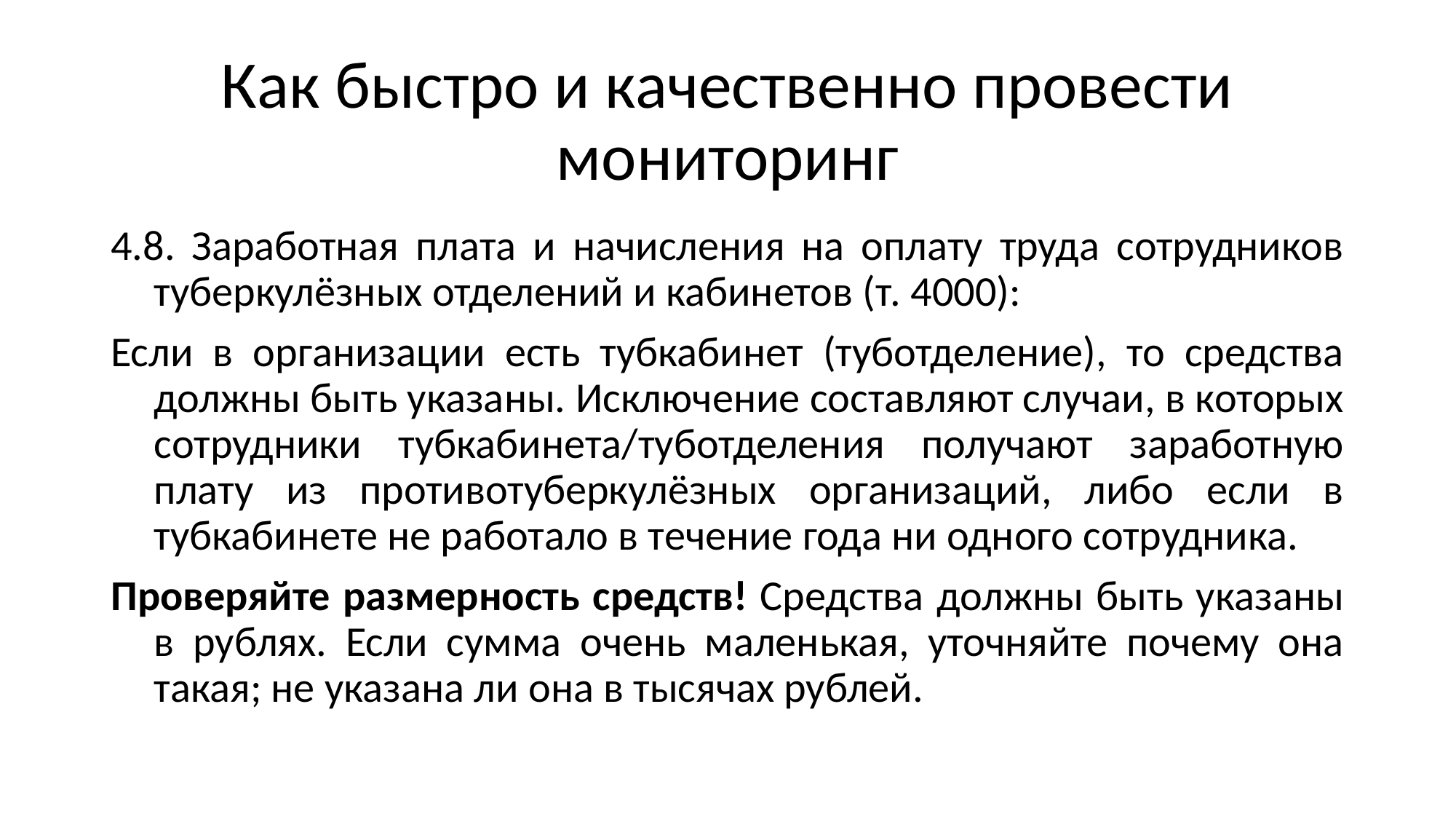

# Как быстро и качественно провести мониторинг
4.8. Заработная плата и начисления на оплату труда сотрудников туберкулёзных отделений и кабинетов (т. 4000):
Если в организации есть тубкабинет (туботделение), то средства должны быть указаны. Исключение составляют случаи, в которых сотрудники тубкабинета/туботделения получают заработную плату из противотуберкулёзных организаций, либо если в тубкабинете не работало в течение года ни одного сотрудника.
Проверяйте размерность средств! Средства должны быть указаны в рублях. Если сумма очень маленькая, уточняйте почему она такая; не указана ли она в тысячах рублей.